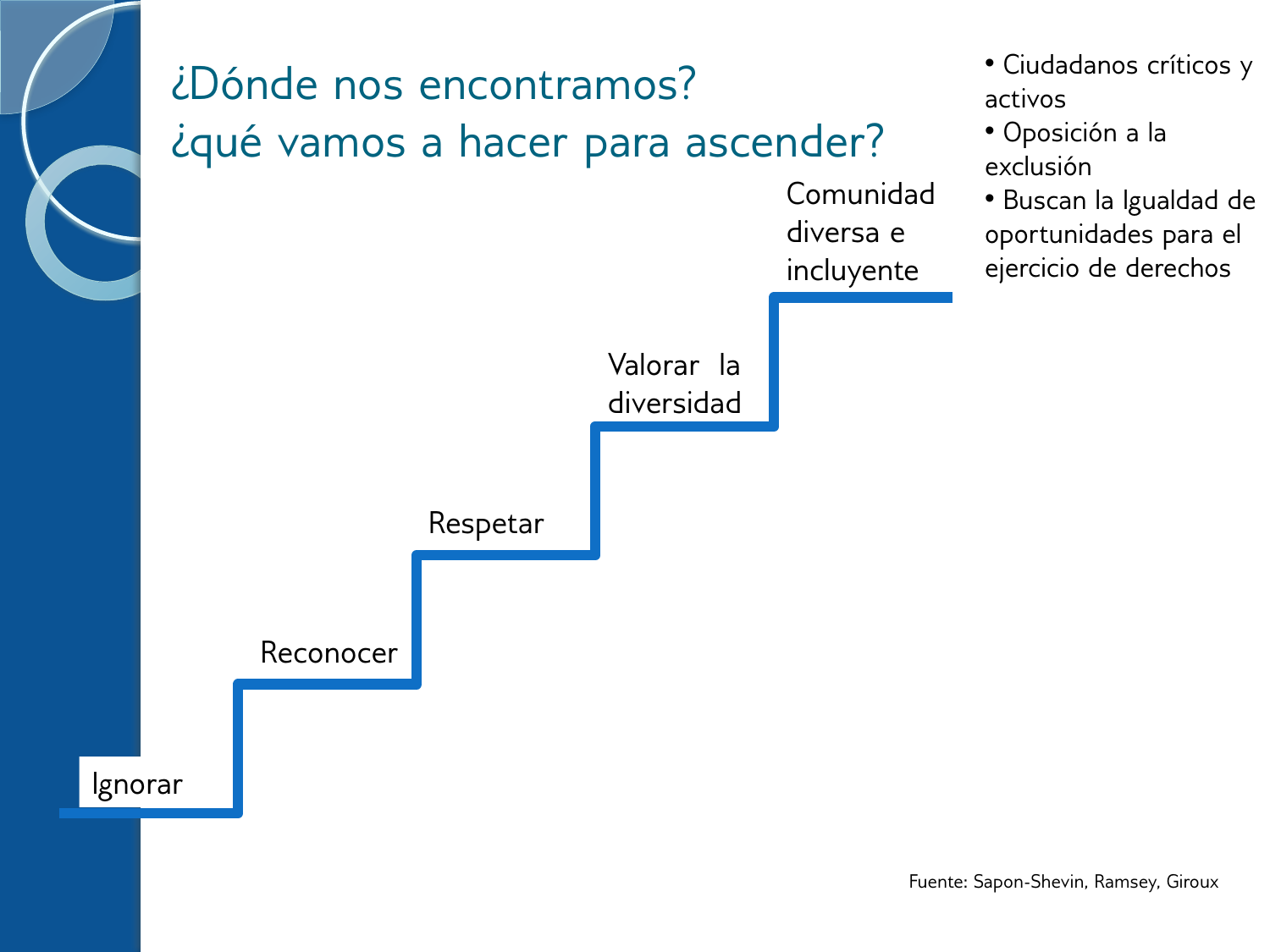

¿Dónde nos encontramos?
¿qué vamos a hacer para ascender?
 Ciudadanos críticos y activos
 Oposición a la exclusión
 Buscan la Igualdad de oportunidades para el ejercicio de derechos

Comunidad diversa e incluyente
Valorar  la diversidad
Respetar
Reconocer
Ignorar
Fuente: Sapon-Shevin, Ramsey, Giroux